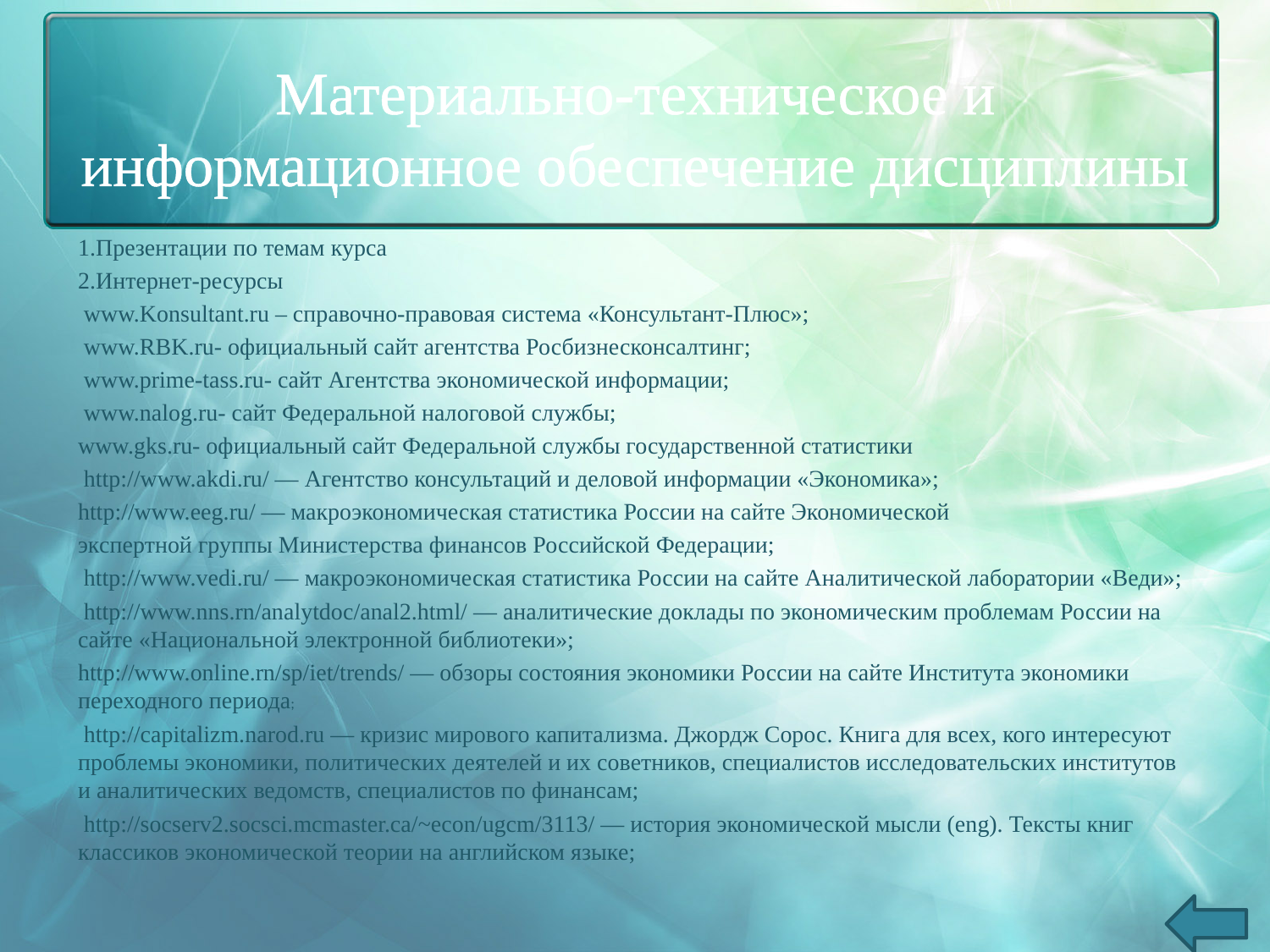

# Материально-техническое и информационное обеспечение дисциплины
1.Презентации по темам курса
2.Интернет-ресурсы
 www.Konsultant.ru – справочно-правовая система «Консультант-Плюс»;
 www.RBK.ru- официальный сайт агентства Росбизнесконсалтинг;
 www.prime-tass.ru- сайт Агентства экономической информации;
 www.nalog.ru- сайт Федеральной налоговой службы;
www.gks.ru- официальный сайт Федеральной службы государственной статистики
 http://www.akdi.ru/ — Агентство консультаций и деловой информации «Экономика»;
http://www.eeg.ru/ — макроэкономическая статистика России на сайте Экономической
экспертной группы Министерства финансов Российской Федерации;
 http://www.vedi.ru/ — макроэкономическая статистика России на сайте Аналитической лаборатории «Веди»;
 http://www.nns.rn/analytdoc/anal2.html/ — аналитические доклады по экономическим проблемам России на сайте «Национальной электронной библиотеки»;
http://www.online.rn/sp/iet/trends/ — обзоры состояния экономики России на сайте Института экономики переходного периода;
 http://capitalizm.narod.ru — кризис мирового капитализма. Джордж Сорос. Книга для всех, кого интересуют проблемы экономики, политических деятелей и их советников, специалистов исследовательских институтов и аналитических ведомств, специалистов по финансам;
 http://socserv2.socsci.mcmaster.ca/~econ/ugcm/3113/ — история экономической мысли (eng). Тексты книг классиков экономической теории на английском языке;